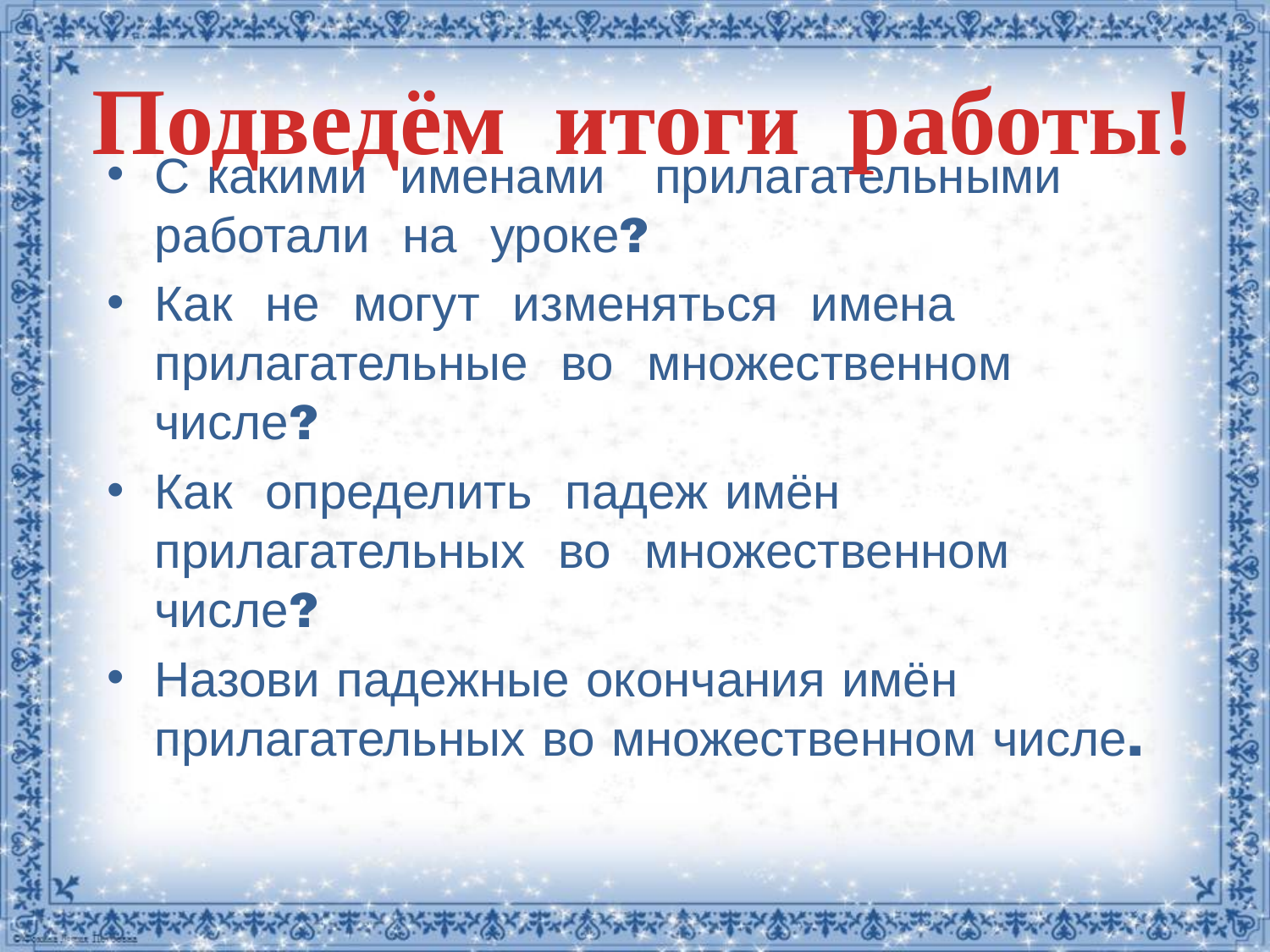

Подведём  итоги  работы!
С какими  именами   прилагательными работали  на  уроке?
Как  не  могут  изменяться  имена  прилагательные  во  множественном  числе?
Как  определить  падеж имён  прилагательных  во  множественном  числе?
Назови падежные окончания имён прилагательных во множественном числе.